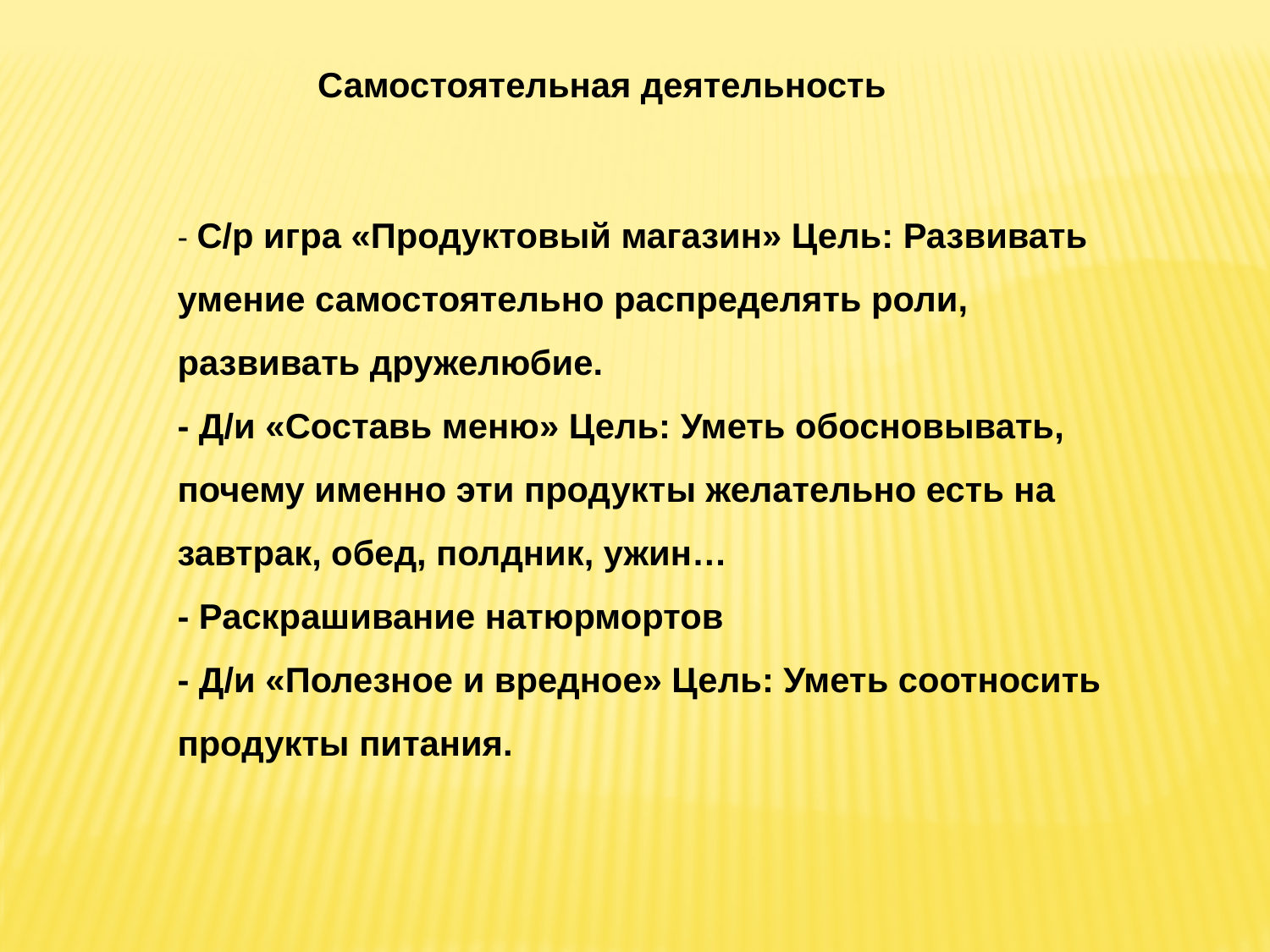

Самостоятельная деятельность
- С/р игра «Продуктовый магазин» Цель: Развивать умение самостоятельно распределять роли, развивать дружелюбие.
- Д/и «Составь меню» Цель: Уметь обосновывать, почему именно эти продукты желательно есть на завтрак, обед, полдник, ужин…
- Раскрашивание натюрмортов
- Д/и «Полезное и вредное» Цель: Уметь соотносить продукты питания.